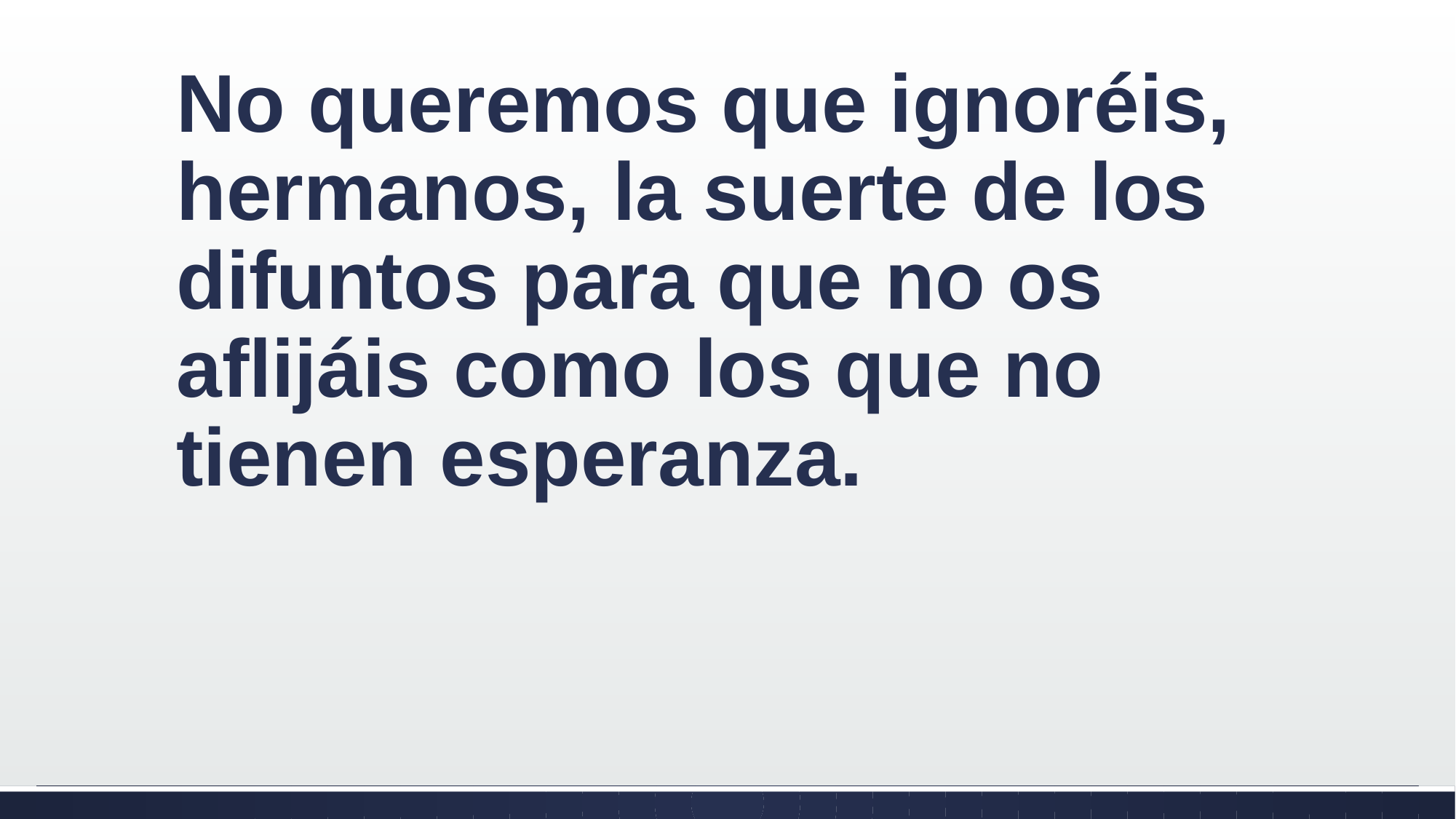

#
No queremos que ignoréis, hermanos, la suerte de los difuntos para que no os aflijáis como los que no tienen esperanza.